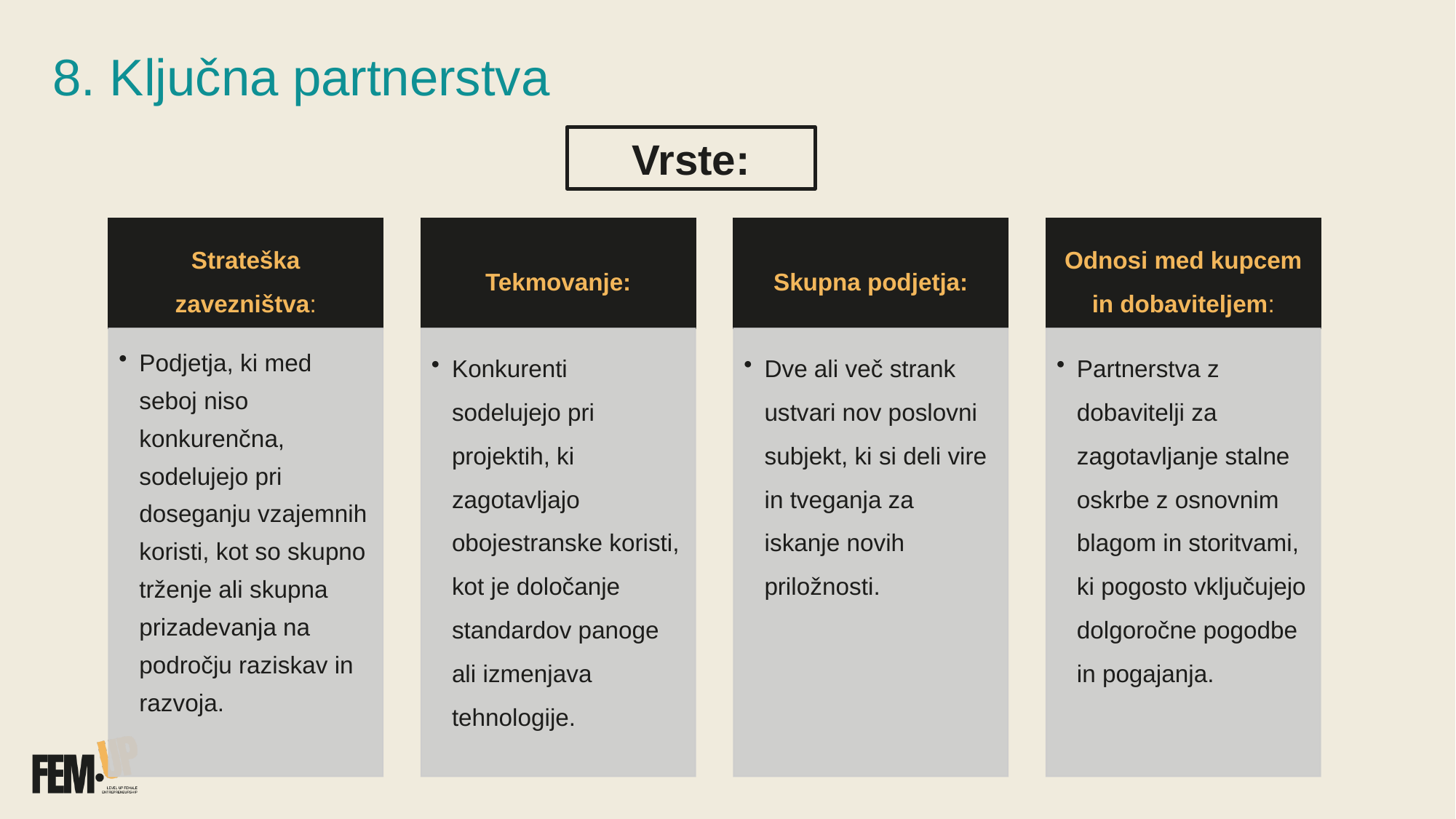

# 8. Ključna partnerstva
Vrste:
Strateška zavezništva:
Podjetja, ki med seboj niso konkurenčna, sodelujejo pri doseganju vzajemnih koristi, kot so skupno trženje ali skupna prizadevanja na področju raziskav in razvoja.
Tekmovanje:
Konkurenti sodelujejo pri projektih, ki zagotavljajo obojestranske koristi, kot je določanje standardov panoge ali izmenjava tehnologije.
Skupna podjetja:
Dve ali več strank ustvari nov poslovni subjekt, ki si deli vire in tveganja za iskanje novih priložnosti.
Odnosi med kupcem in dobaviteljem:
Partnerstva z dobavitelji za zagotavljanje stalne oskrbe z osnovnim blagom in storitvami, ki pogosto vključujejo dolgoročne pogodbe in pogajanja.